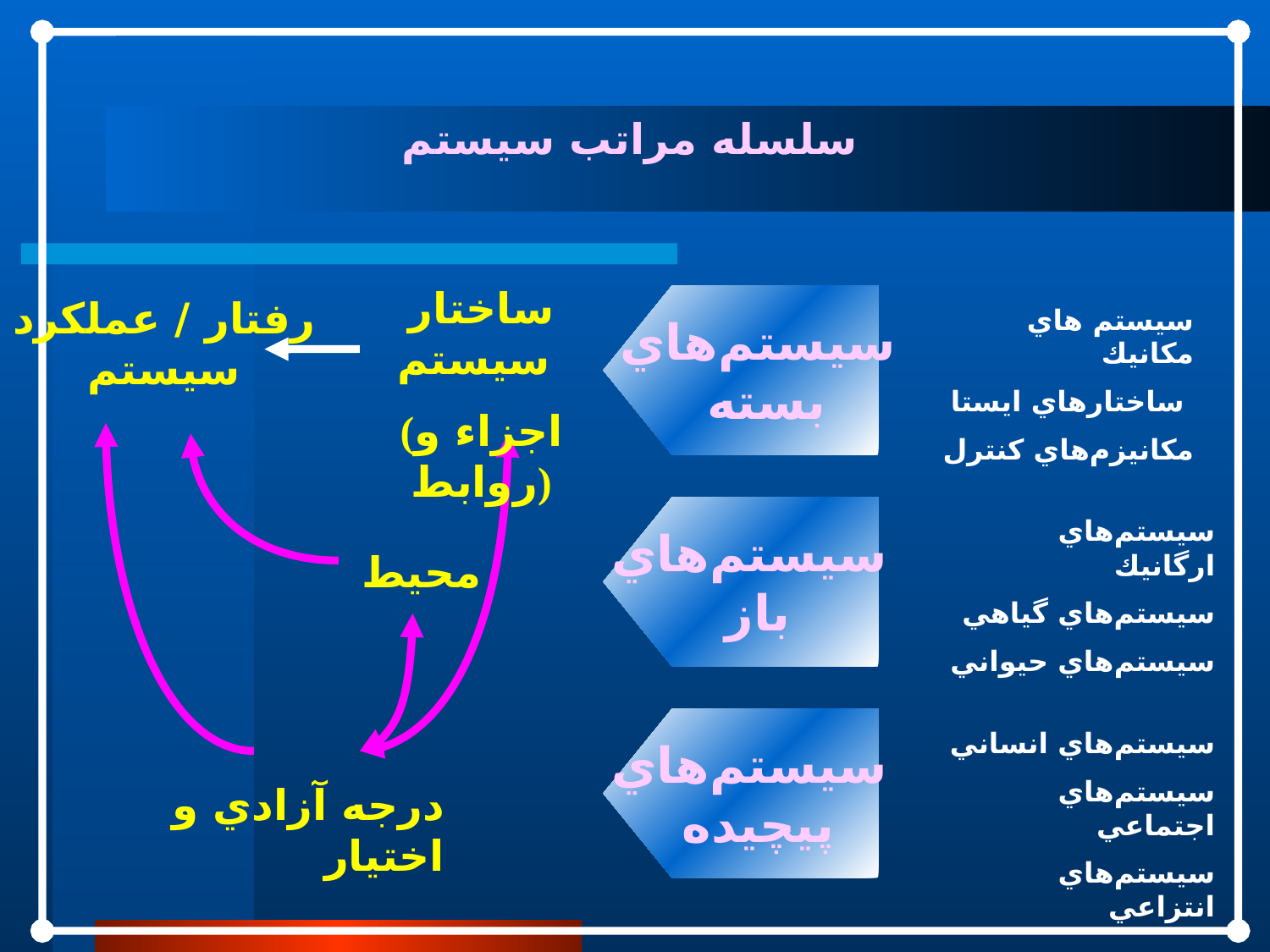

سلسله مراتب سيستم
ساختار سيستم
(اجزاء و روابط)
رفتار / عملكرد سيستم
سيستم‌هاي
 بسته
سيستم هاي مكانيك
ساختار‌هاي ايستا
مكانيزم‌هاي كنترل

سيستم‌هاي
باز
سيستم‌هاي ارگانيك
سيستم‌هاي گياهي
سيستم‌هاي حيواني
محيط

سيستم‌هاي
پيچيده
سيستم‌هاي انساني
سيستم‌هاي اجتماعي
سيستم‌هاي انتزاعي
درجه آزادي و اختيار